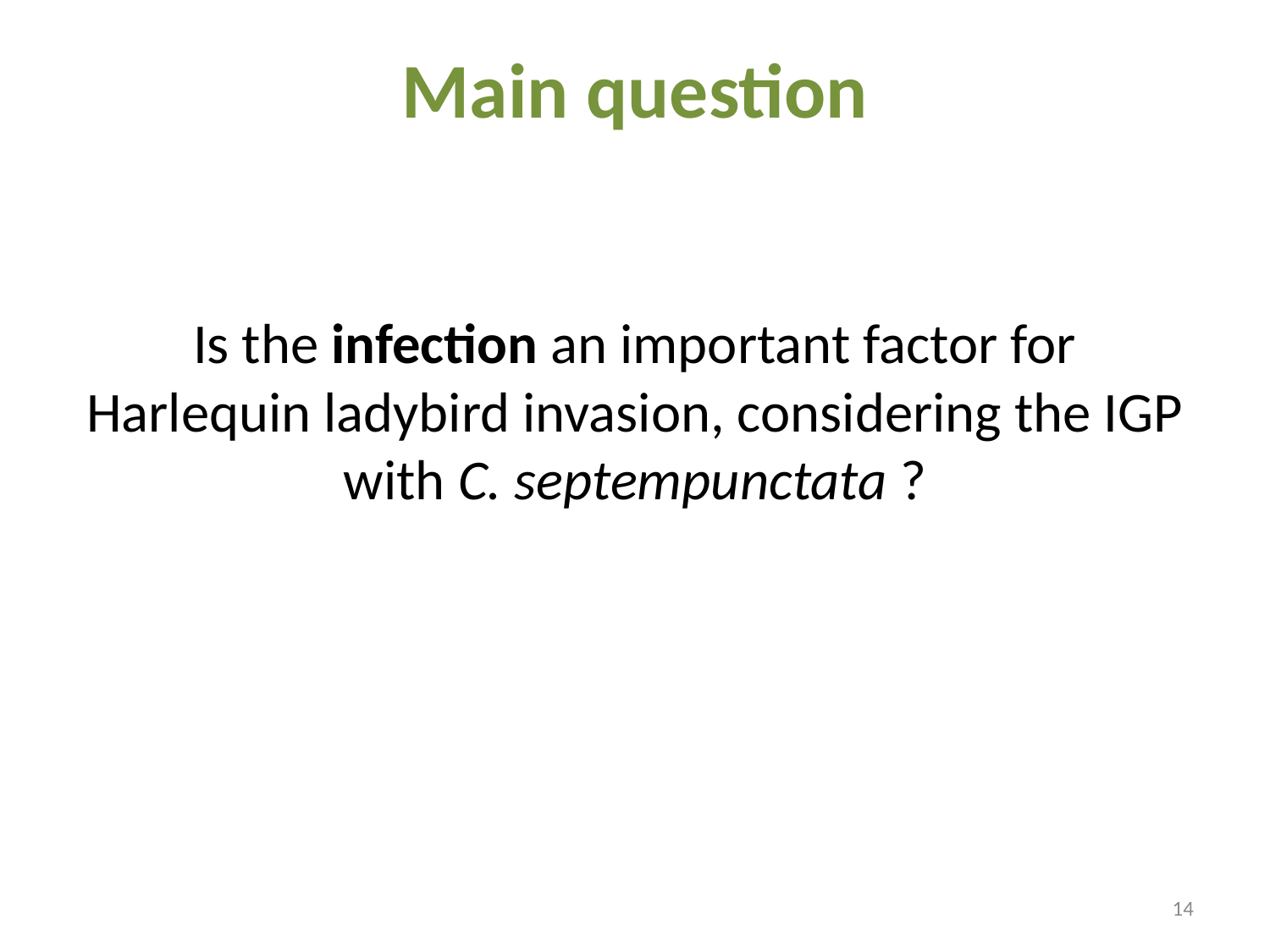

# Main question

Is the infection an important factor for Harlequin ladybird invasion, considering the IGP with C. septempunctata ?
14